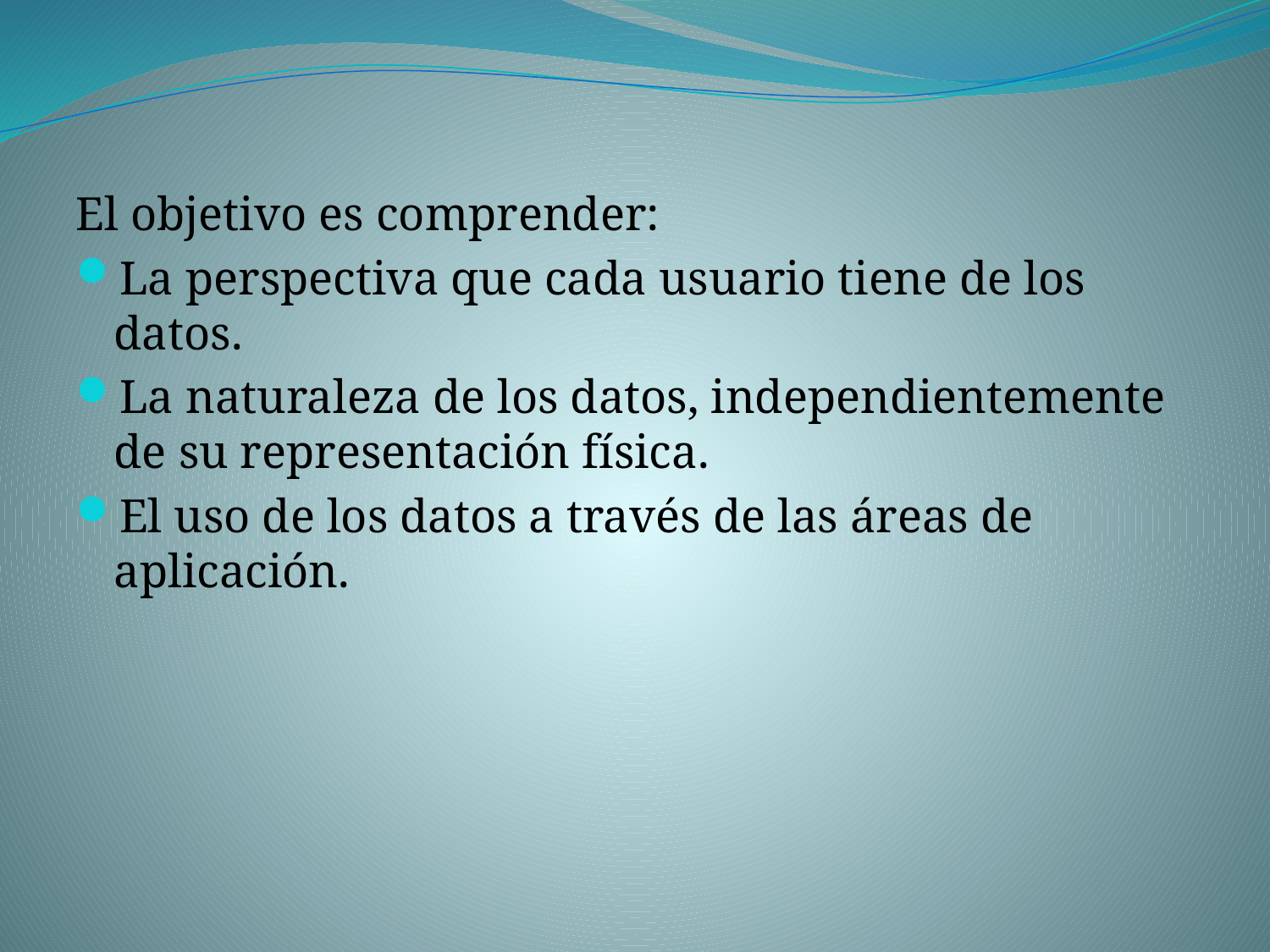

#
El objetivo es comprender:
La perspectiva que cada usuario tiene de los datos.
La naturaleza de los datos, independientemente de su representación física.
El uso de los datos a través de las áreas de aplicación.